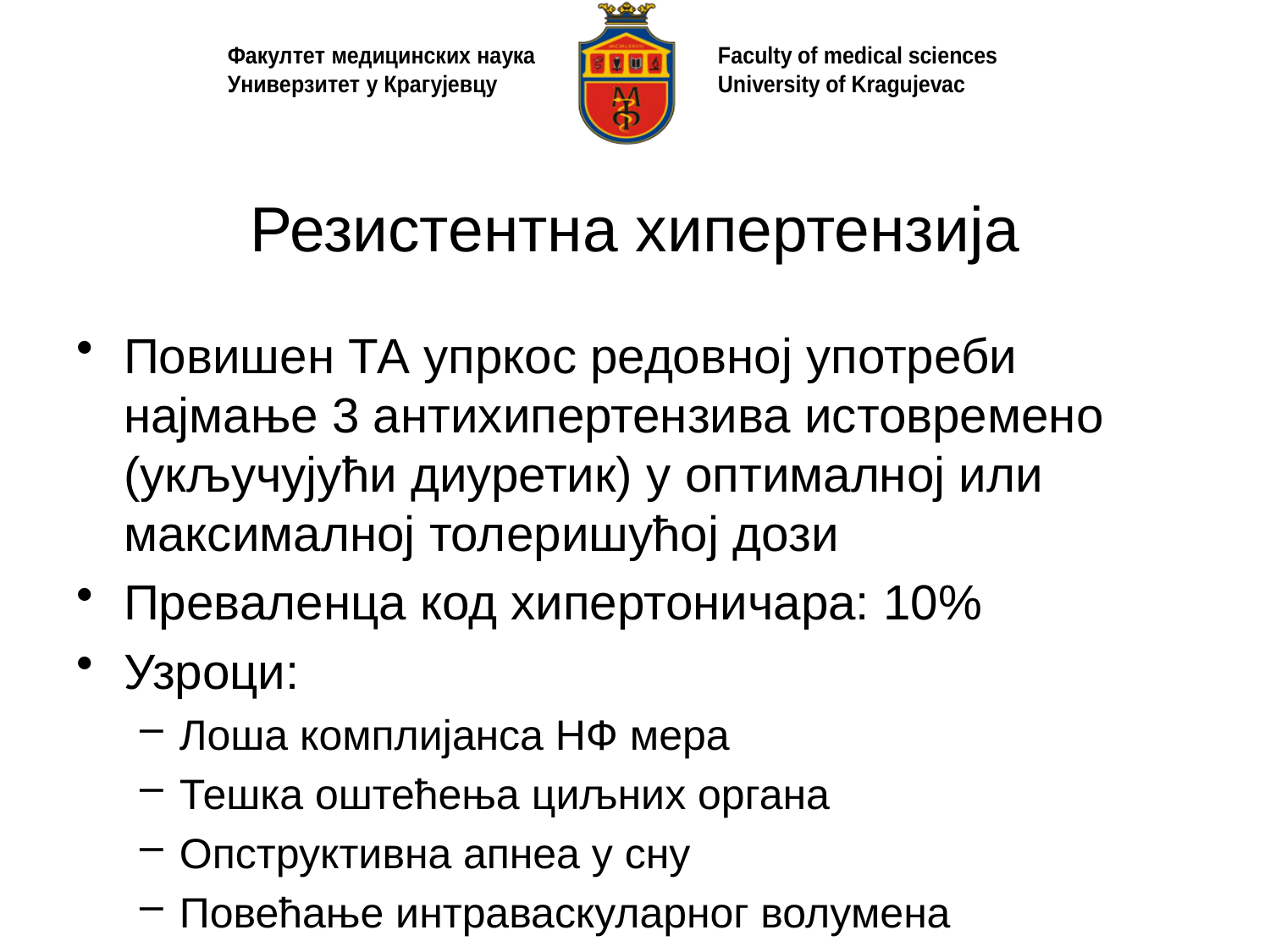

# Резистентна хипертензија
Повишен ТА упркос редовној употреби најмање 3 антихипертензива истовремено (укључујући диуретик) у оптималној или максималној толеришућој дози
Преваленца код хипертоничара: 10%
Узроци:
Лоша комплијанса НФ мера
Тешка оштећења циљних органа
Опструктивна апнеа у сну
Повећање интраваскуларног волумена